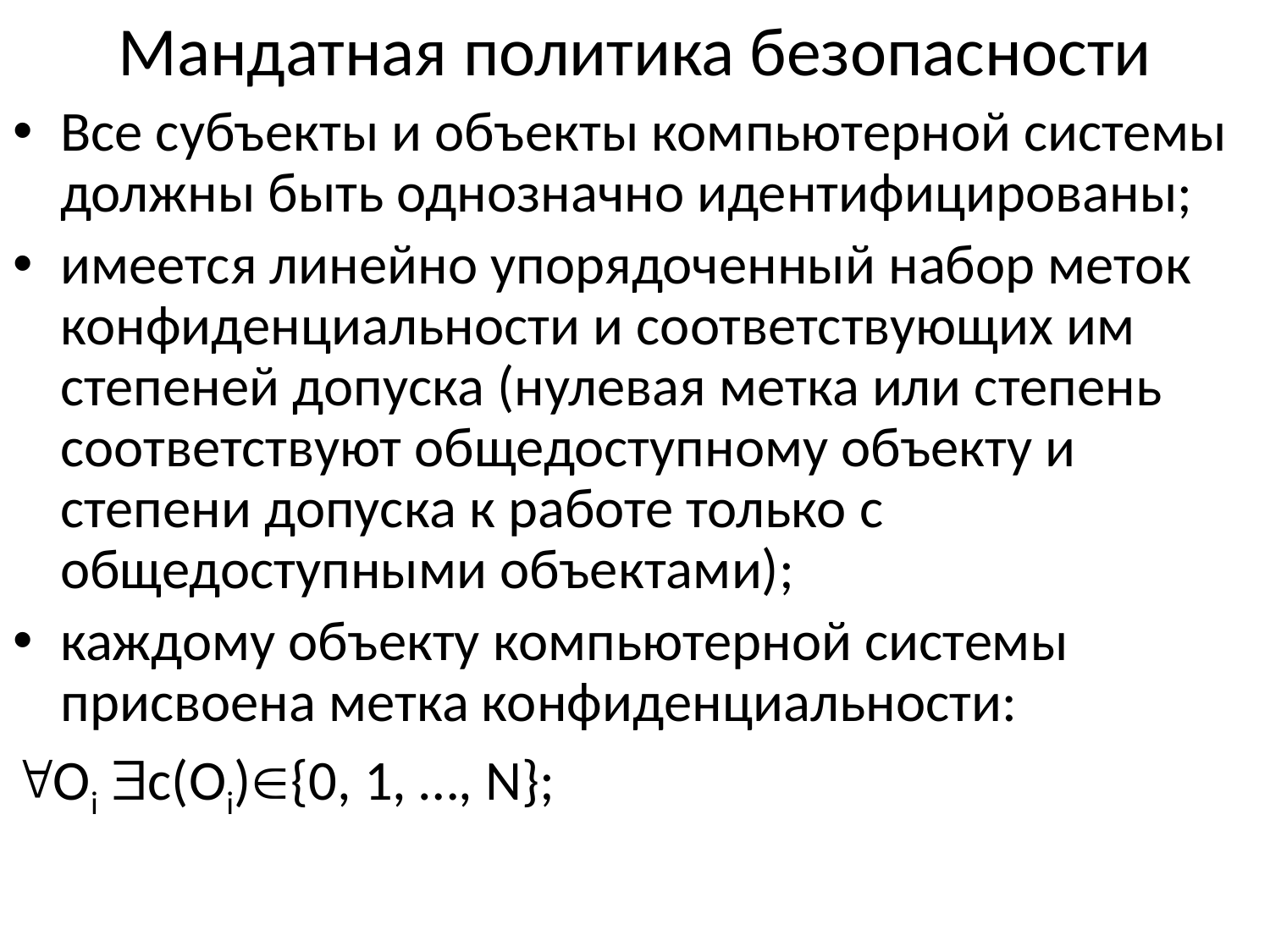

# Мандатная политика безопасности
Все субъекты и объекты компьютерной системы должны быть однозначно идентифицированы;
имеется линейно упорядоченный набор меток конфиденциальности и соответствующих им степеней допуска (нулевая метка или степень соответствуют общедоступному объекту и степени допуска к работе только с общедоступными объектами);
каждому объекту компьютерной системы присвоена метка конфиденциальности:
∀Oi ∃c(Oi)∈{0, 1, …, N};